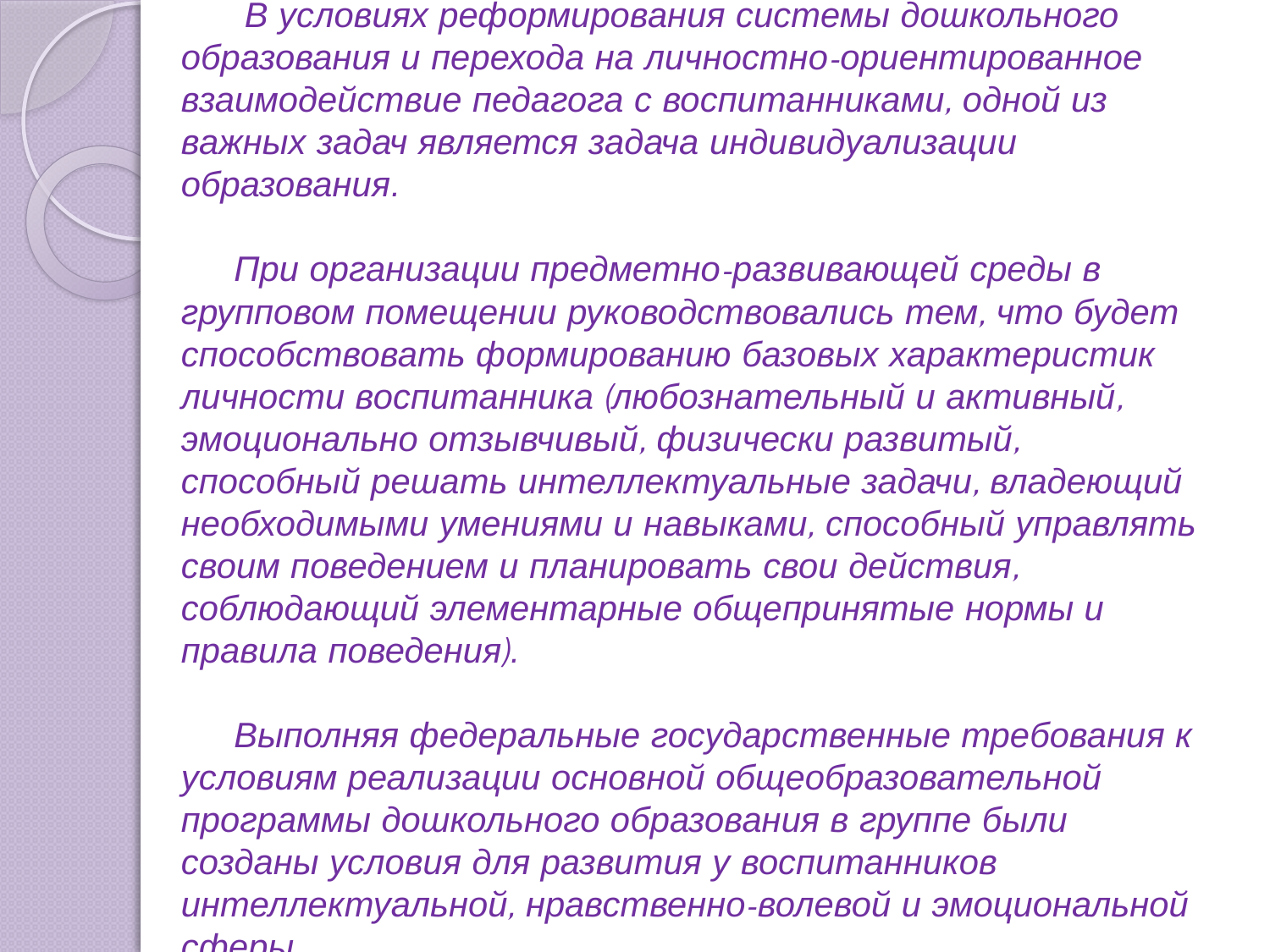

# В условиях реформирования системы дошкольного образования и перехода на личностно-ориентированное взаимодействие педагога с воспитанниками, одной из важных задач является задача индивидуализации образования. При организации предметно-развивающей среды в групповом помещении руководствовались тем, что будет способствовать формированию базовых характеристик личности воспитанника (любознательный и активный, эмоционально отзывчивый, физически развитый, способный решать интеллектуальные задачи, владеющий необходимыми умениями и навыками, способный управлять своим поведением и планировать свои действия, соблюдающий элементарные общепринятые нормы и правила поведения). Выполняя федеральные государственные требования к условиям реализации основной общеобразовательной программы дошкольного образования в группе были созданы условия для развития у воспитанников интеллектуальной, нравственно-волевой и эмоциональной сферы.